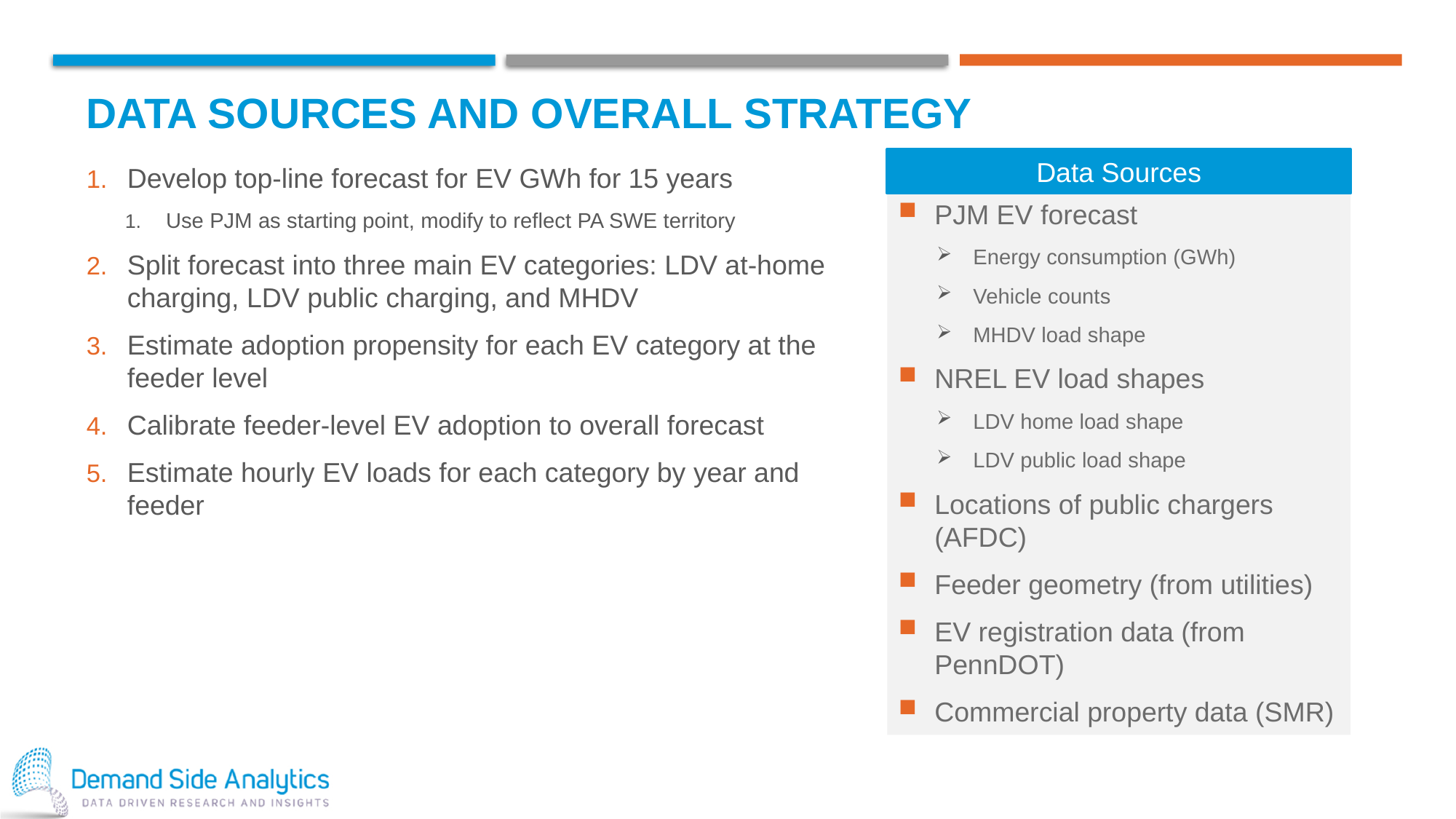

# Data sources and overall strategy
Data Sources
Develop top-line forecast for EV GWh for 15 years
Use PJM as starting point, modify to reflect PA SWE territory
Split forecast into three main EV categories: LDV at-home charging, LDV public charging, and MHDV
Estimate adoption propensity for each EV category at the feeder level
Calibrate feeder-level EV adoption to overall forecast
Estimate hourly EV loads for each category by year and feeder
PJM EV forecast
Energy consumption (GWh)
Vehicle counts
MHDV load shape
NREL EV load shapes
LDV home load shape
LDV public load shape
Locations of public chargers (AFDC)
Feeder geometry (from utilities)
EV registration data (from PennDOT)
Commercial property data (SMR)